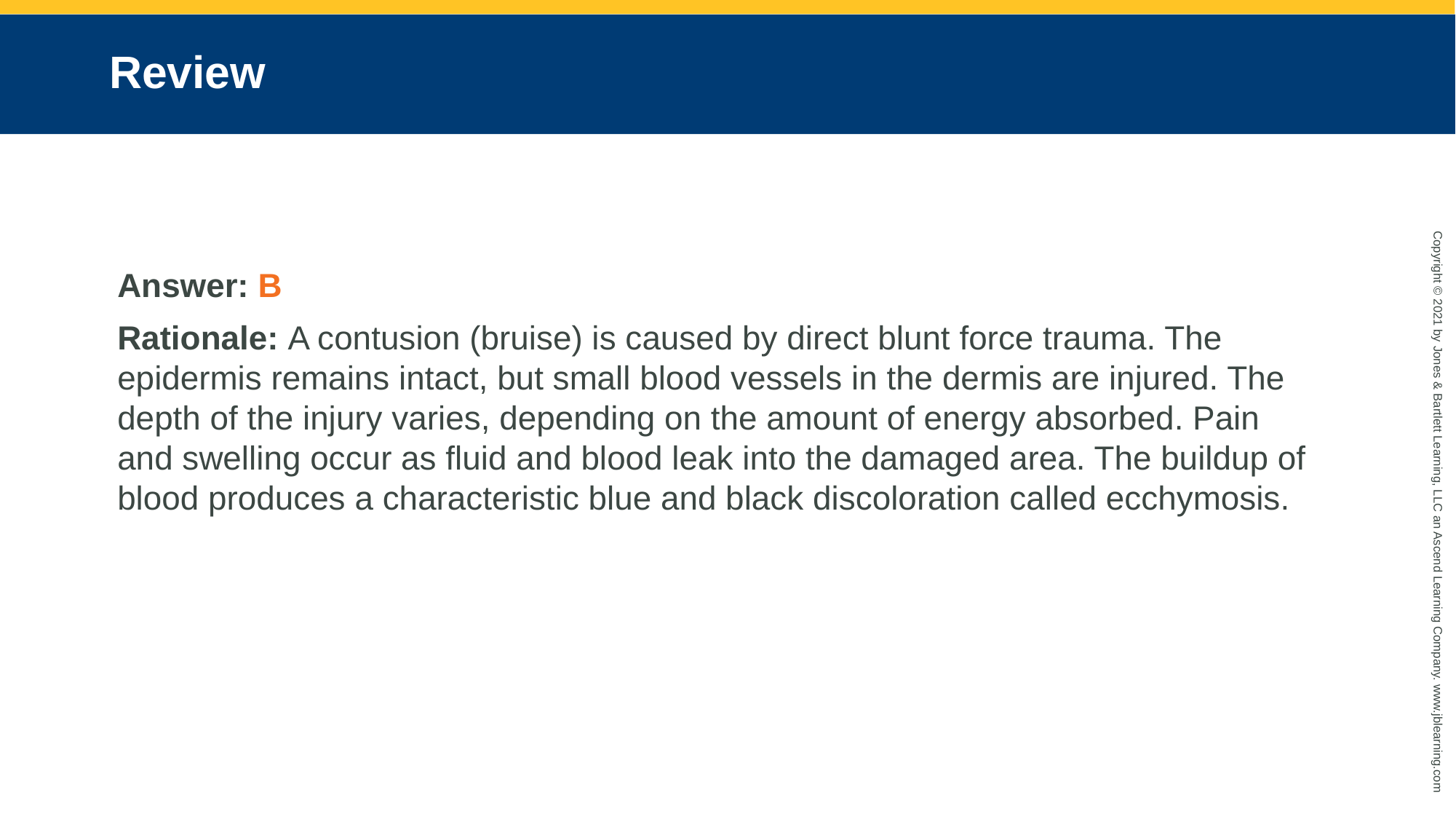

# Review
Answer: B
Rationale: A contusion (bruise) is caused by direct blunt force trauma. The epidermis remains intact, but small blood vessels in the dermis are injured. The depth of the injury varies, depending on the amount of energy absorbed. Pain and swelling occur as fluid and blood leak into the damaged area. The buildup of blood produces a characteristic blue and black discoloration called ecchymosis.